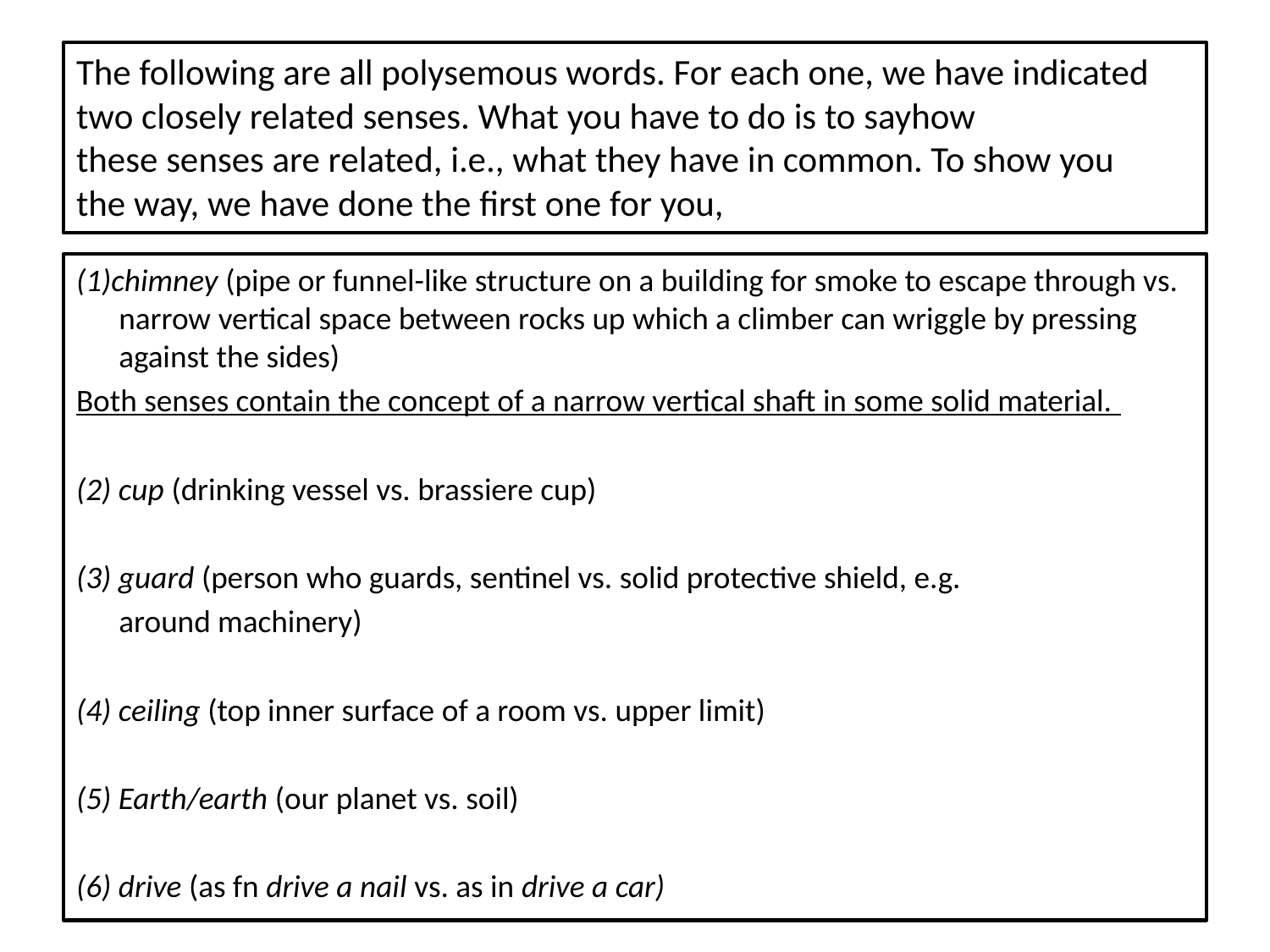

# The following are all polysemous words. For each one, we have indicated two closely related senses. What you have to do is to sayhow these senses are related, i.e., what they have in common. To show you the way, we have done the first one for you,
(1)chimney (pipe or funnel-like structure on a building for smoke to escape through vs. narrow vertical space between rocks up which a climber can wriggle by pressing against the sides)
Both senses contain the concept of a narrow vertical shaft in some solid material.

(2) cup (drinking vessel vs. brassiere cup)

(3) guard (person who guards, sentinel vs. solid protective shield, e.g.
	around machinery)

(4) ceiling (top inner surface of a room vs. upper limit)

(5) Earth/earth (our planet vs. soil)

(6) drive (as fn drive a nail vs. as in drive a car)